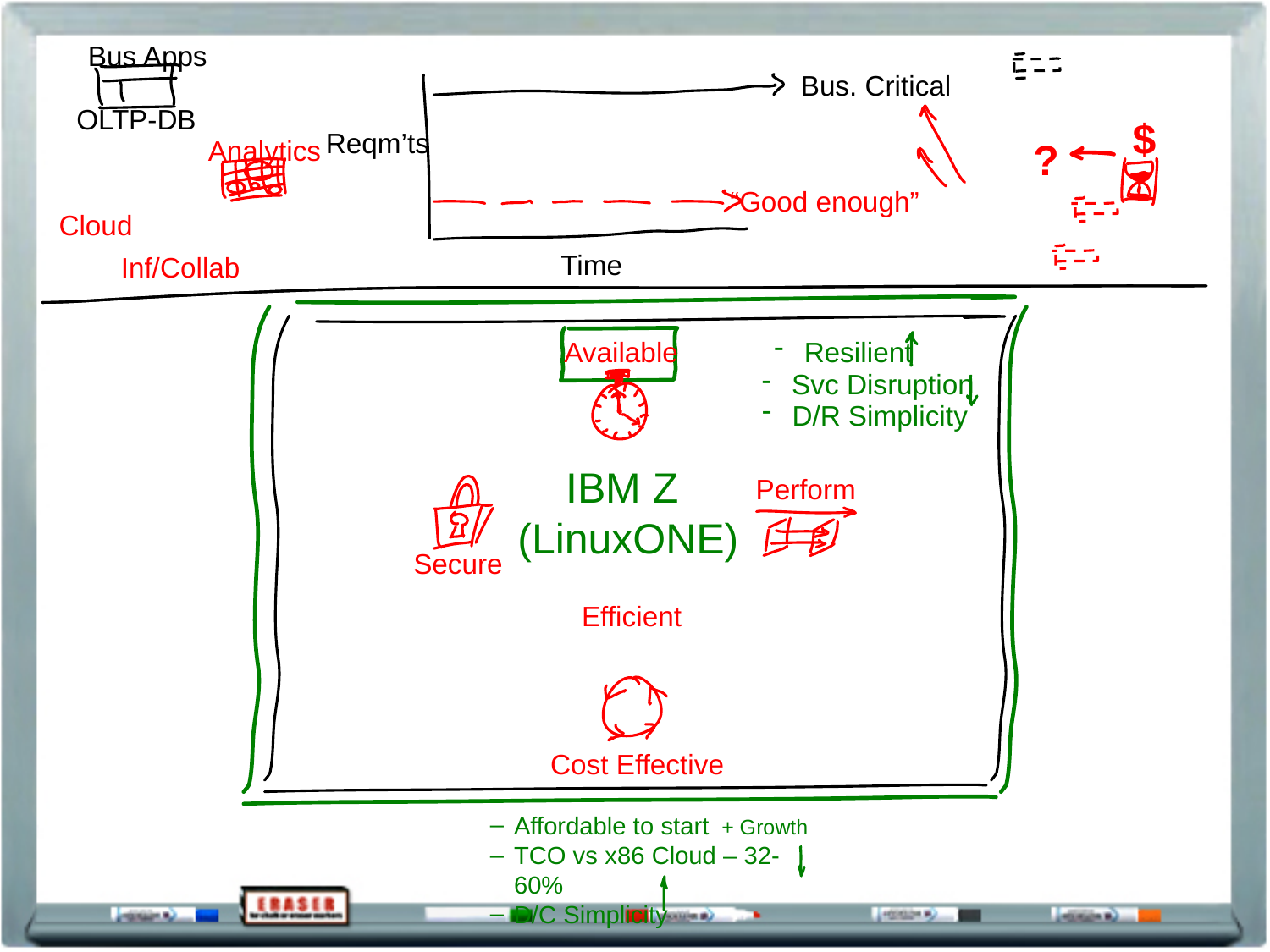

Bus Apps

Bus. Critical

OLTP-DB

$
Reqm’ts
Analytics
?

“Good enough”

Cloud
Time
Inf/Collab

Available

Resilient

Svc Disruption

D/R Simplicity
IBM Z
(LinuxONE)
Perform

Secure
Efficient

Cost Effective
Affordable to start
TCO vs x86 Cloud – 32-60%
D/C Simplicity
+ Growth